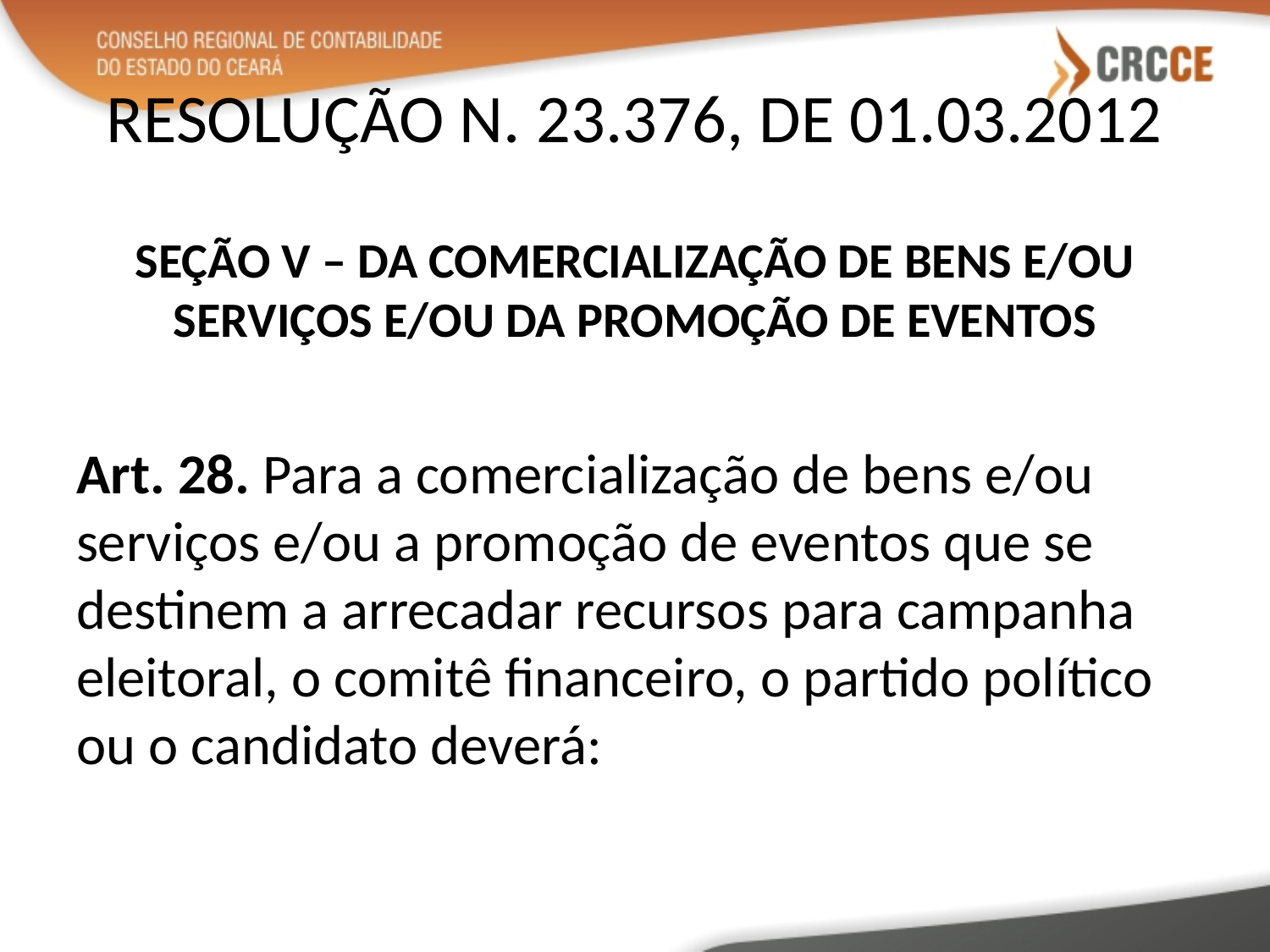

# RESOLUÇÃO N. 23.376, DE 01.03.2012
SEÇÃO V – DA COMERCIALIZAÇÃO DE BENS E/OU SERVIÇOS E/OU DA PROMOÇÃO DE EVENTOS

Art. 28. Para a comercialização de bens e/ou serviços e/ou a promoção de eventos que se destinem a arrecadar recursos para campanha eleitoral, o comitê financeiro, o partido político ou o candidato deverá: